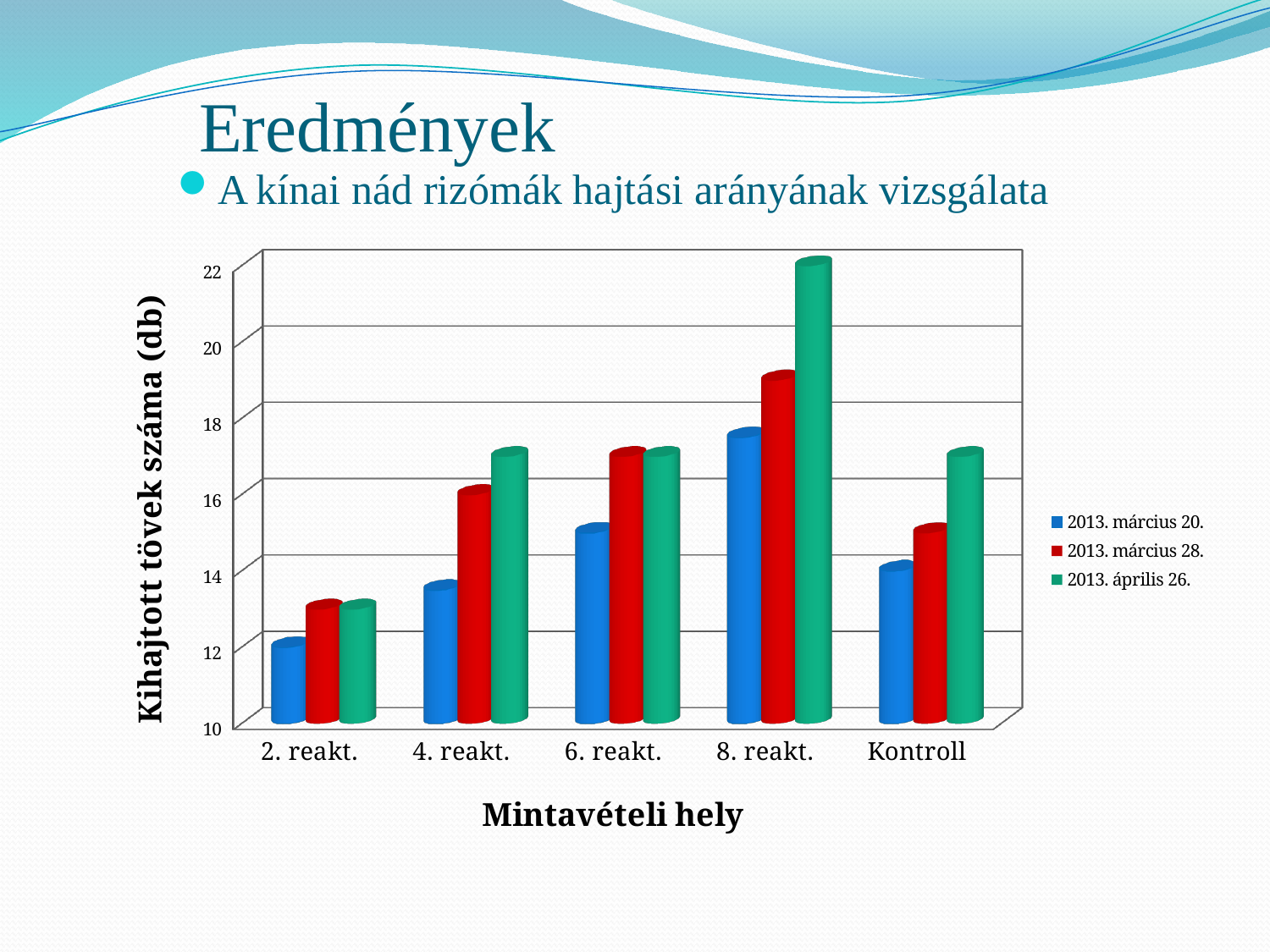

# Eredmények
A kínai nád rizómák hajtási arányának vizsgálata

[unsupported chart]